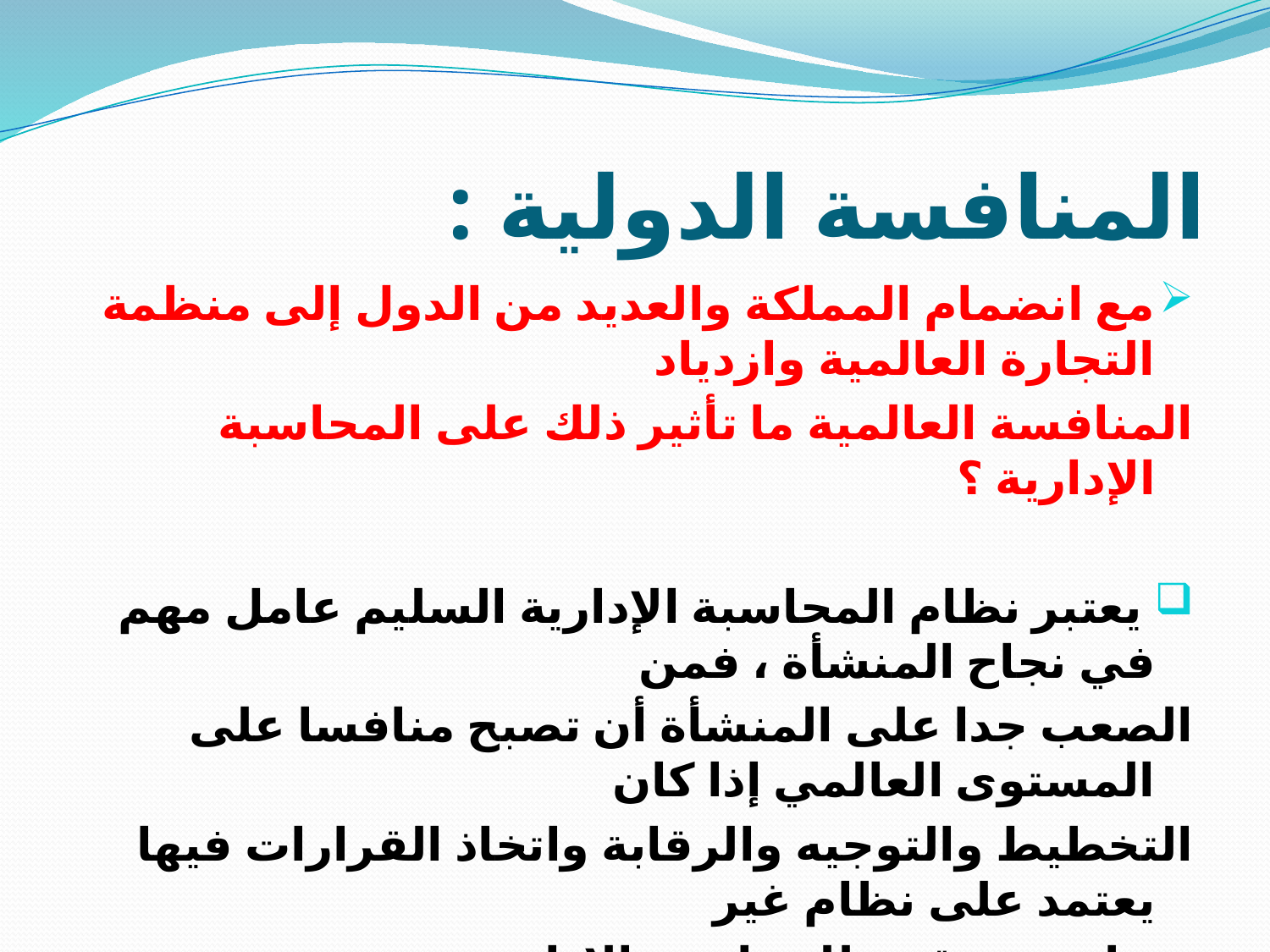

# المنافسة الدولية :
مع انضمام المملكة والعديد من الدول إلى منظمة التجارة العالمية وازدياد
المنافسة العالمية ما تأثير ذلك على المحاسبة الإدارية ؟

 يعتبر نظام المحاسبة الإدارية السليم عامل مهم في نجاح المنشأة ، فمن
الصعب جدا على المنشأة أن تصبح منافسا على المستوى العالمي إذا كان
التخطيط والتوجيه والرقابة واتخاذ القرارات فيها يعتمد على نظام غير
متطور ومتقدم للمحاسبة الإدارية